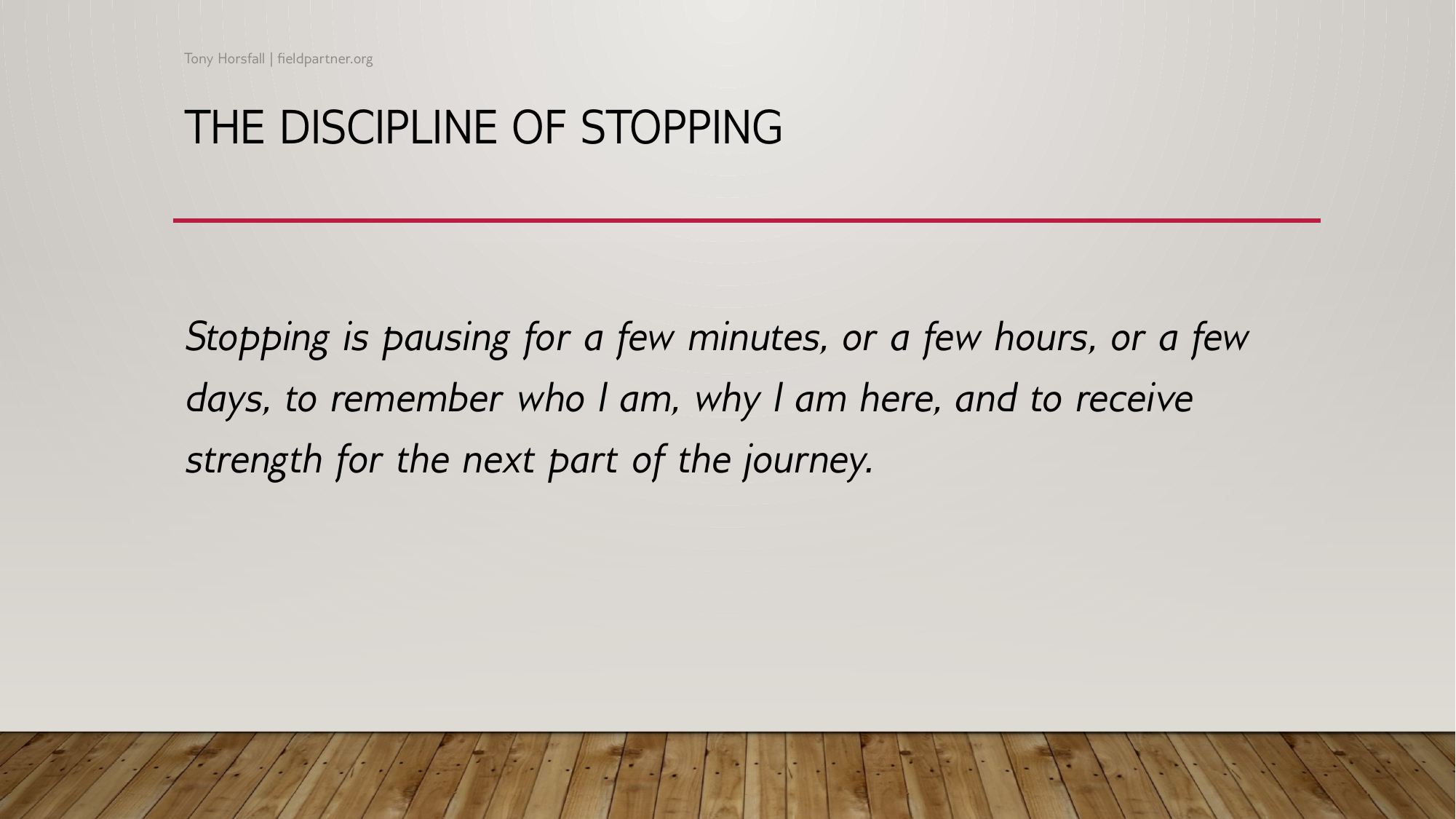

Tony Horsfall | fieldpartner.org
# The discipline of stopping

Stopping is pausing for a few minutes, or a few hours, or a few days, to remember who I am, why I am here, and to receive strength for the next part of the journey.